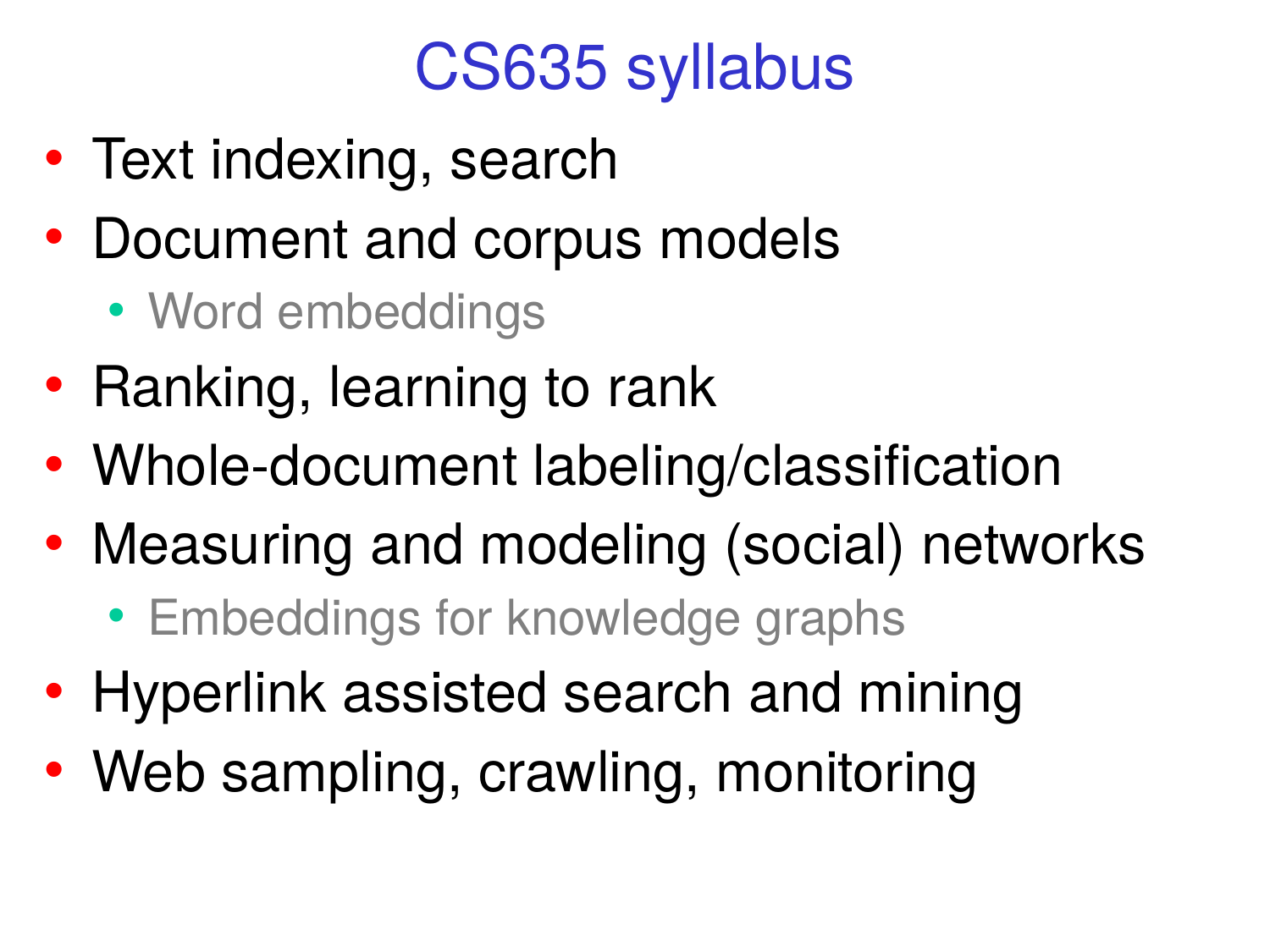

# CS635 syllabus
Text indexing, search
Document and corpus models
Word embeddings
Ranking, learning to rank
Whole-document labeling/classification
Measuring and modeling (social) networks
Embeddings for knowledge graphs
Hyperlink assisted search and mining
Web sampling, crawling, monitoring